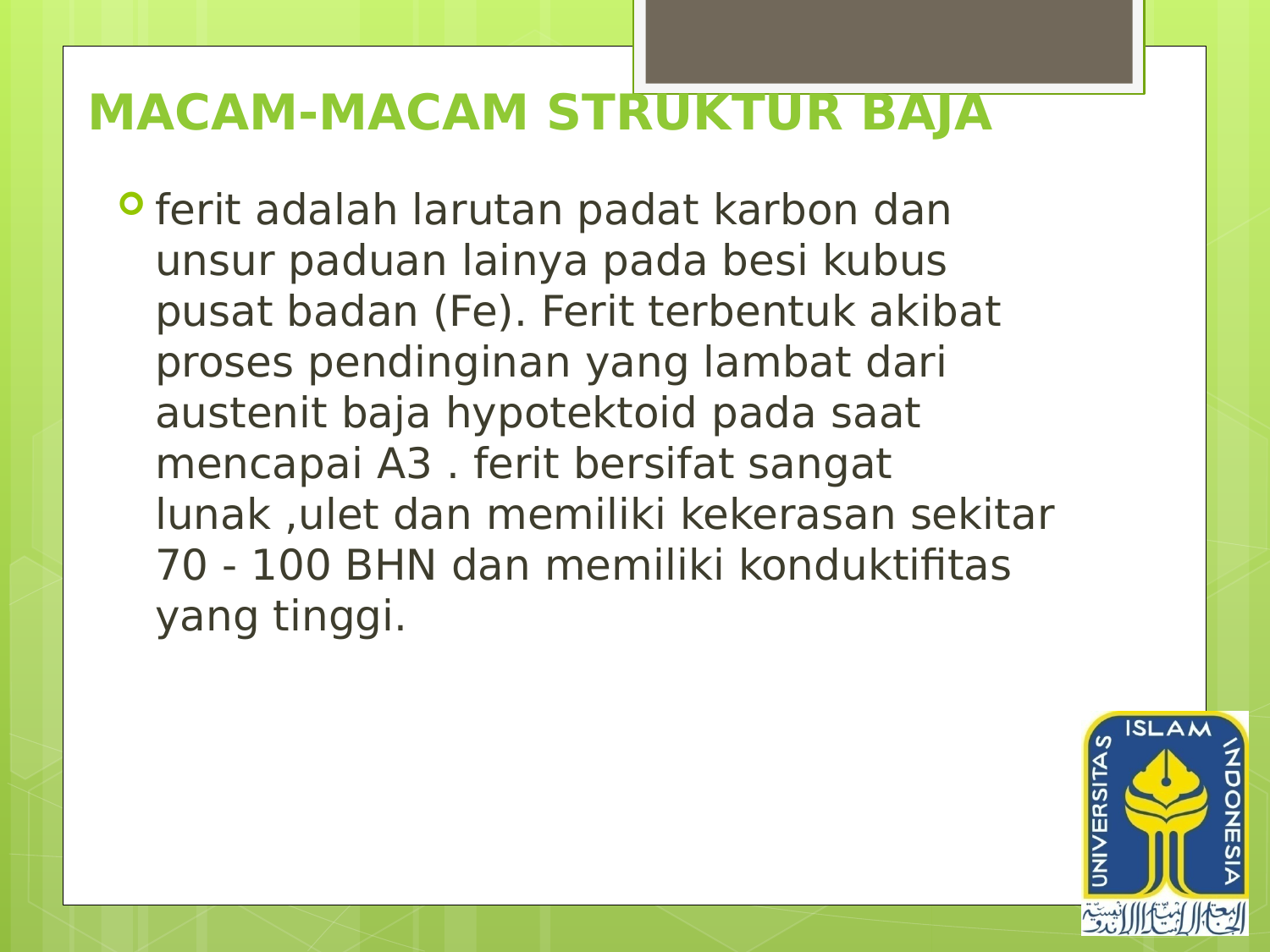

# Macam-macam struktur baja
ferit adalah larutan padat karbon dan unsur paduan lainya pada besi kubus pusat badan (Fe). Ferit terbentuk akibat proses pendinginan yang lambat dari austenit baja hypotektoid pada saat mencapai A3 . ferit bersifat sangat lunak ,ulet dan memiliki kekerasan sekitar 70 - 100 BHN dan memiliki konduktifitas yang tinggi.